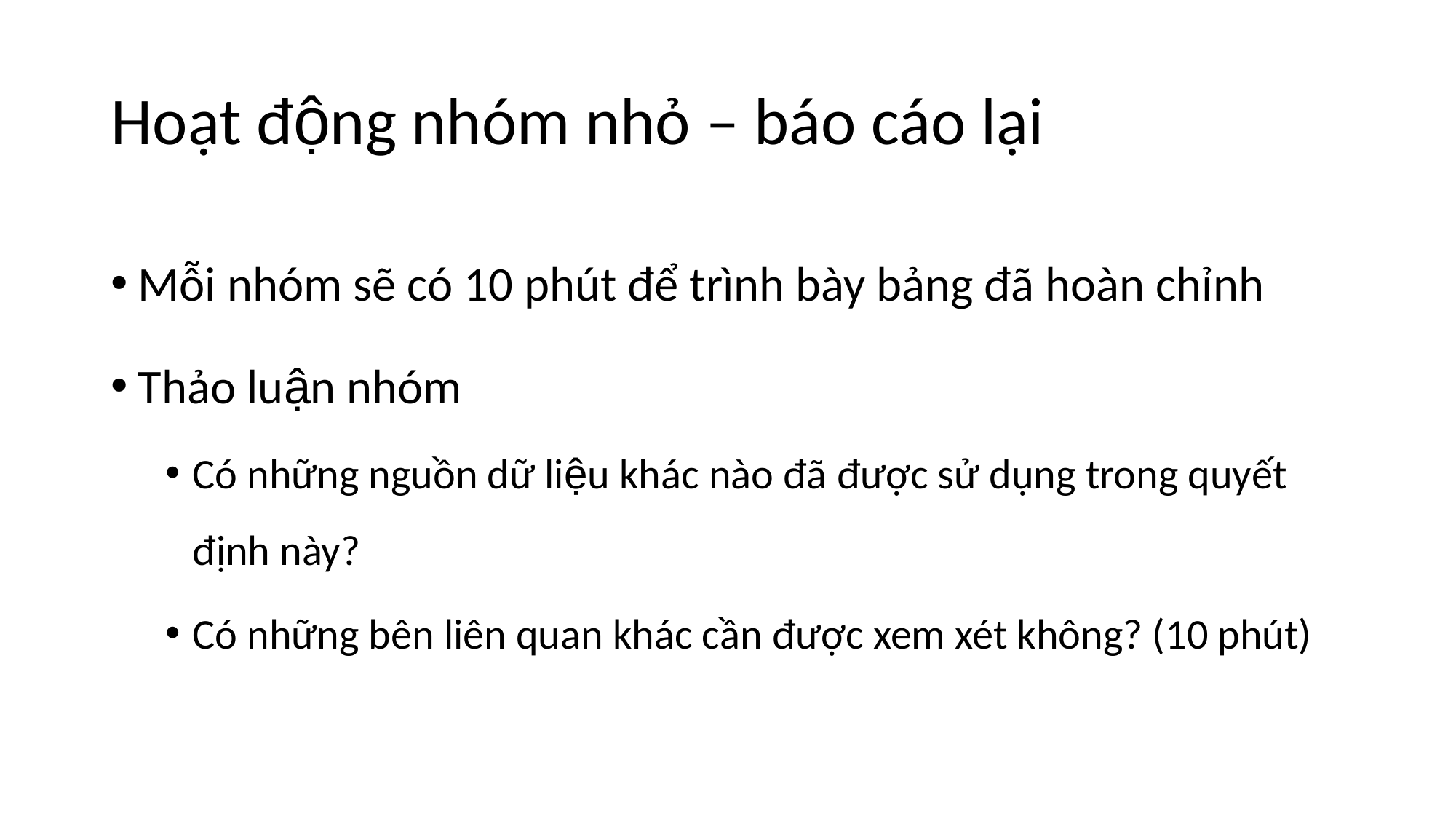

# Hoạt động nhóm nhỏ – báo cáo lại
Mỗi nhóm sẽ có 10 phút để trình bày bảng đã hoàn chỉnh
Thảo luận nhóm
Có những nguồn dữ liệu khác nào đã được sử dụng trong quyết định này?
Có những bên liên quan khác cần được xem xét không? (10 phút)